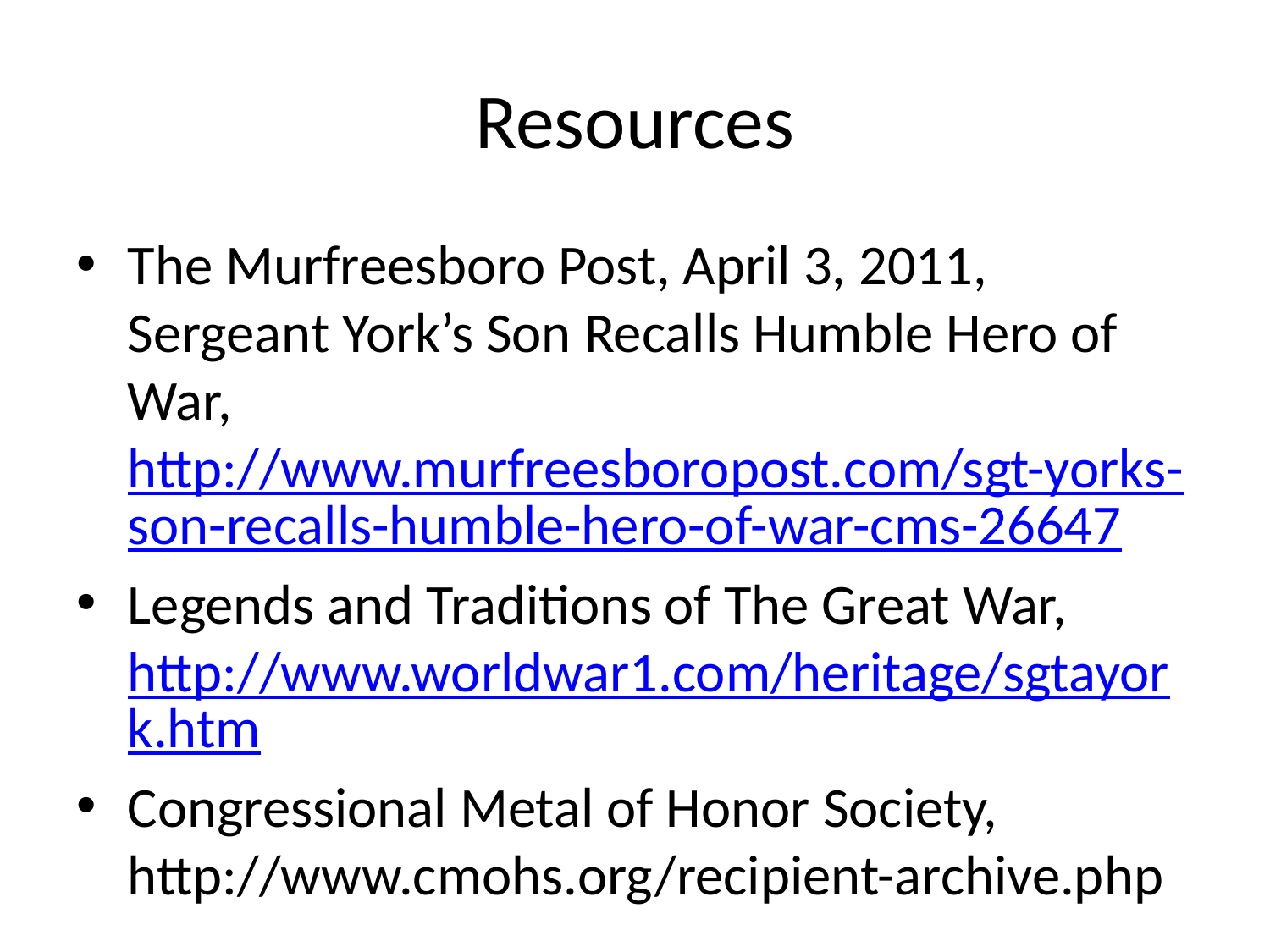

# Resources
The Murfreesboro Post, April 3, 2011, Sergeant York’s Son Recalls Humble Hero of War, http://www.murfreesboropost.com/sgt-yorks-son-recalls-humble-hero-of-war-cms-26647
Legends and Traditions of The Great War, http://www.worldwar1.com/heritage/sgtayork.htm
Congressional Metal of Honor Society, http://www.cmohs.org/recipient-archive.php